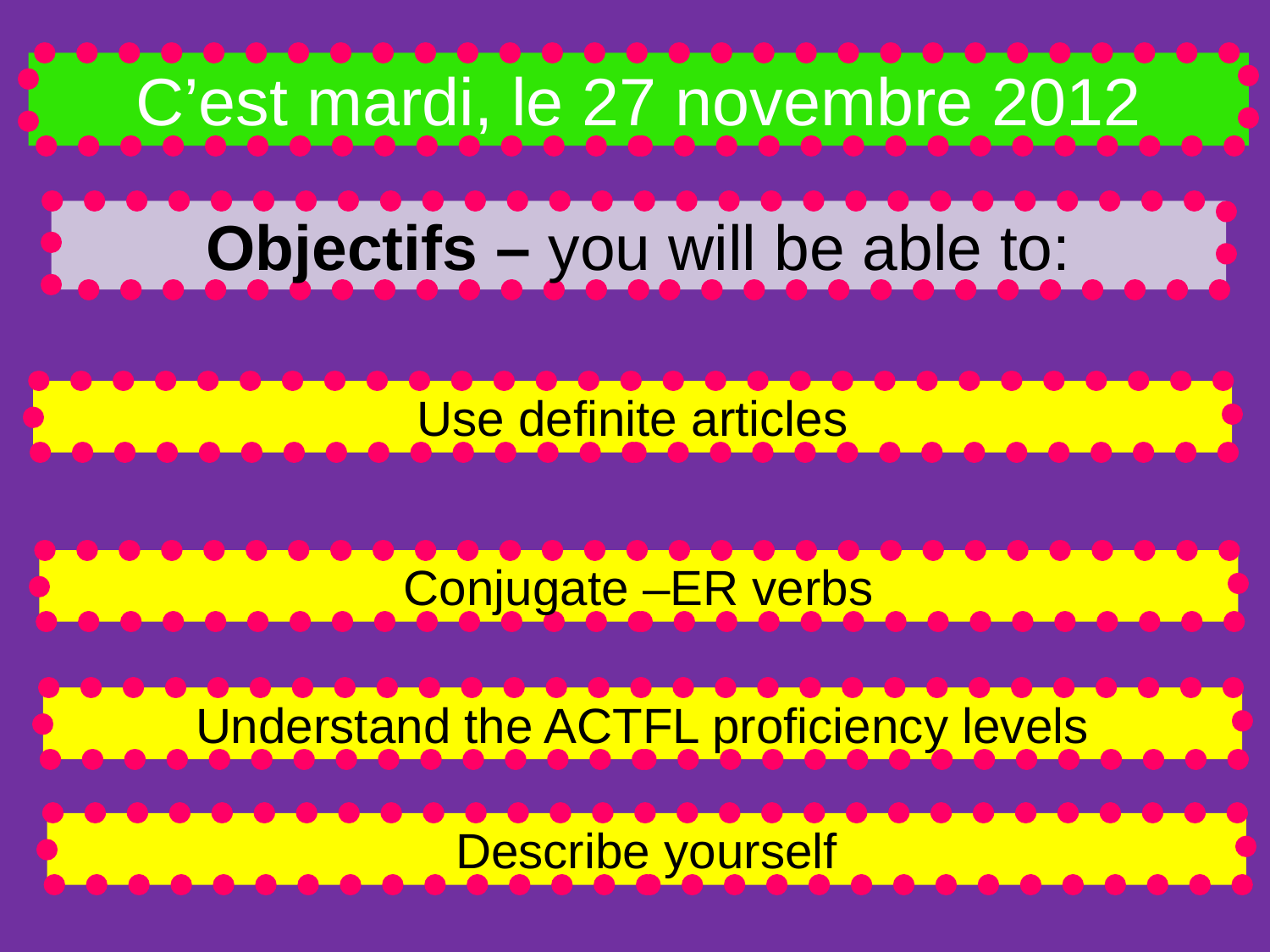

C’est mardi, le 27 novembre 2012
Objectifs – you will be able to:
Use definite articles
Conjugate –ER verbs
Understand the ACTFL proficiency levels
Describe yourself